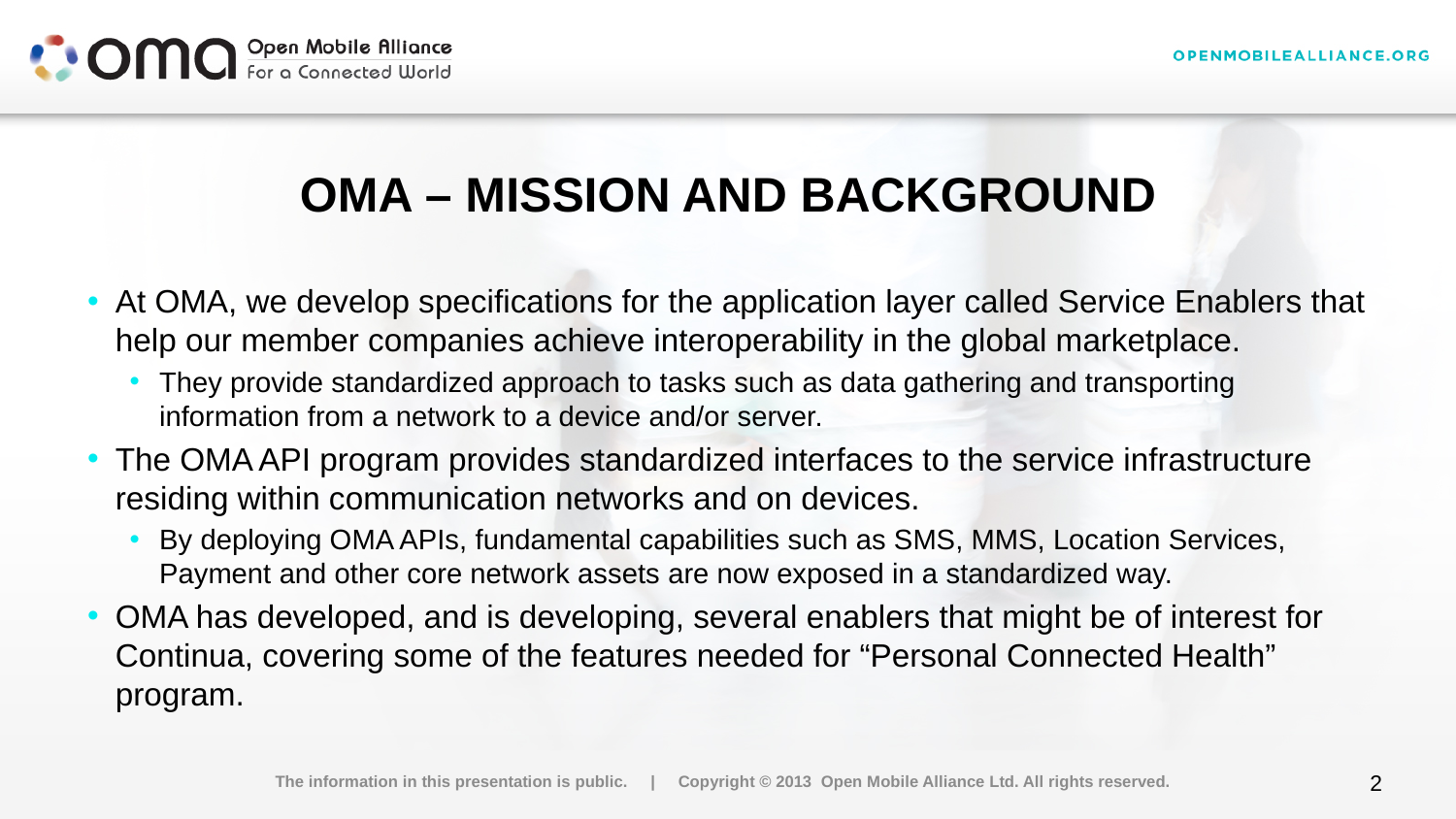

# OMA – Mission and Background
At OMA, we develop specifications for the application layer called Service Enablers that help our member companies achieve interoperability in the global marketplace.
They provide standardized approach to tasks such as data gathering and transporting information from a network to a device and/or server.
The OMA API program provides standardized interfaces to the service infrastructure residing within communication networks and on devices.
By deploying OMA APIs, fundamental capabilities such as SMS, MMS, Location Services, Payment and other core network assets are now exposed in a standardized way.
OMA has developed, and is developing, several enablers that might be of interest for Continua, covering some of the features needed for “Personal Connected Health” program.

The information in this presentation is public.     |     Copyright © 2013  Open Mobile Alliance Ltd. All rights reserved.